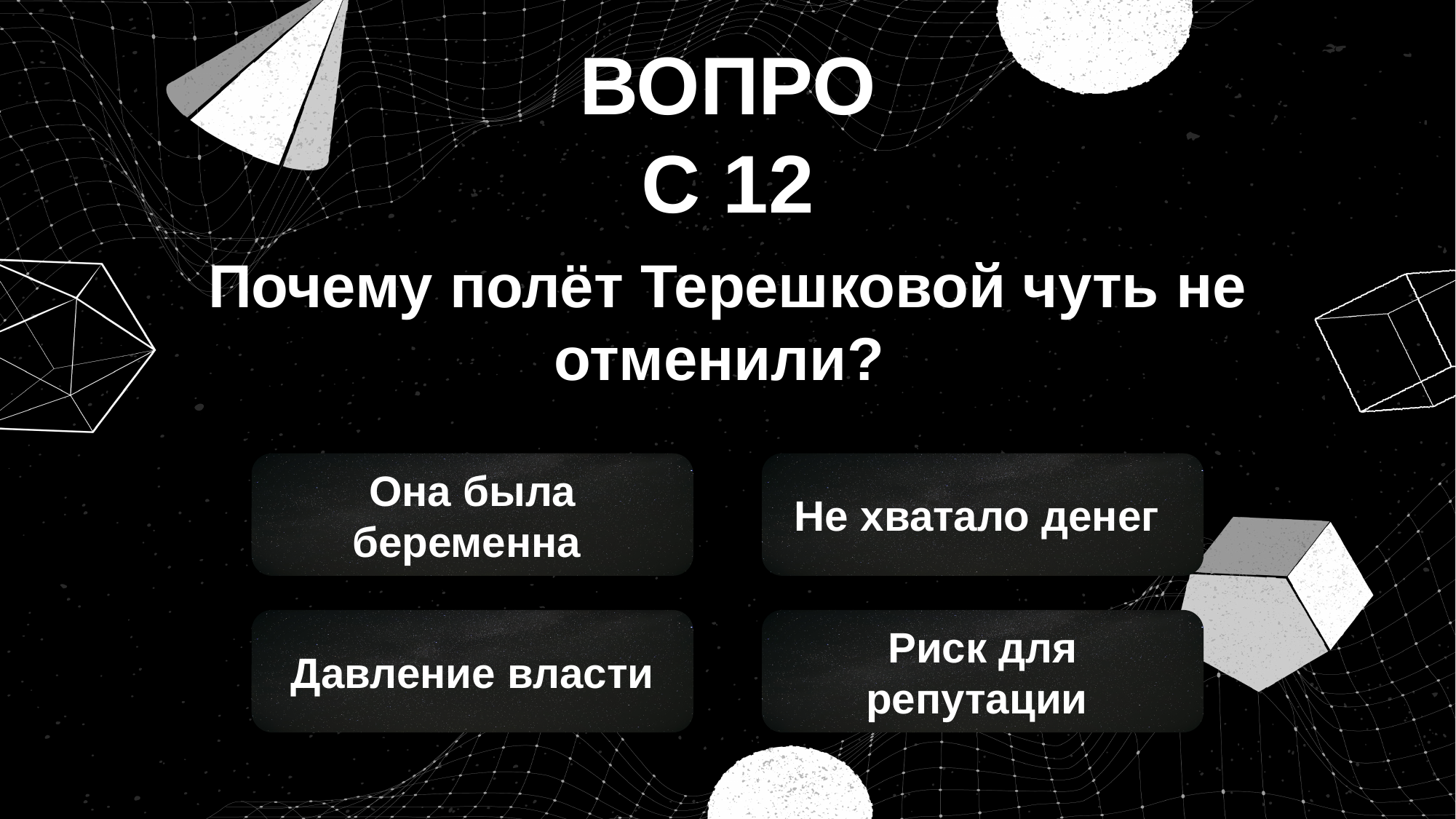

ВОПРОС 12
Почему полёт Терешковой чуть не отменили?
Не хватало денег
Она была беременна
Давление власти
Риск для репутации